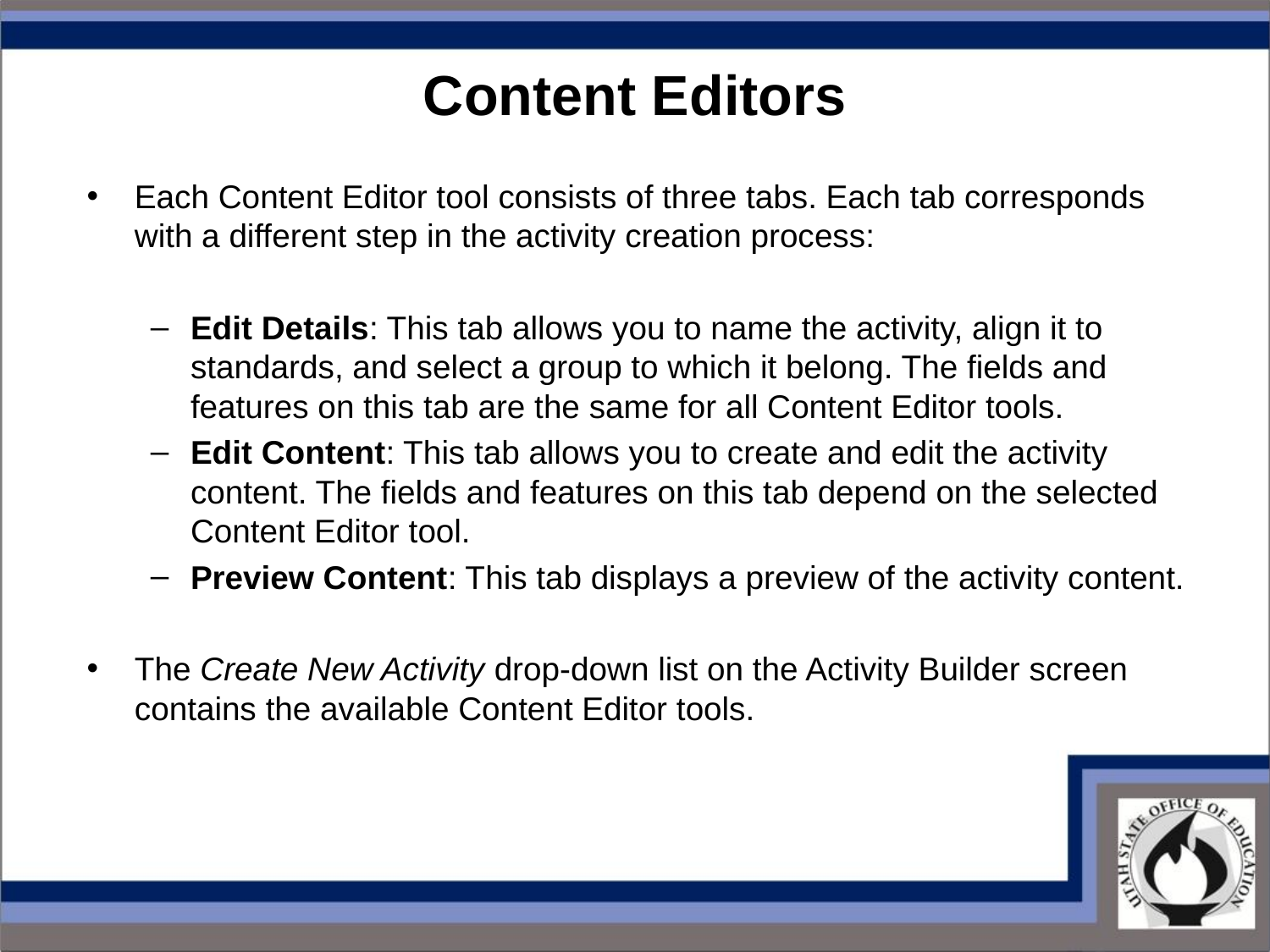

# Content Editors
Each Content Editor tool consists of three tabs. Each tab corresponds with a different step in the activity creation process:

Edit Details: This tab allows you to name the activity, align it to standards, and select a group to which it belong. The fields and features on this tab are the same for all Content Editor tools.
Edit Content: This tab allows you to create and edit the activity content. The fields and features on this tab depend on the selected Content Editor tool.
Preview Content: This tab displays a preview of the activity content.

The Create New Activity drop-down list on the Activity Builder screen contains the available Content Editor tools.